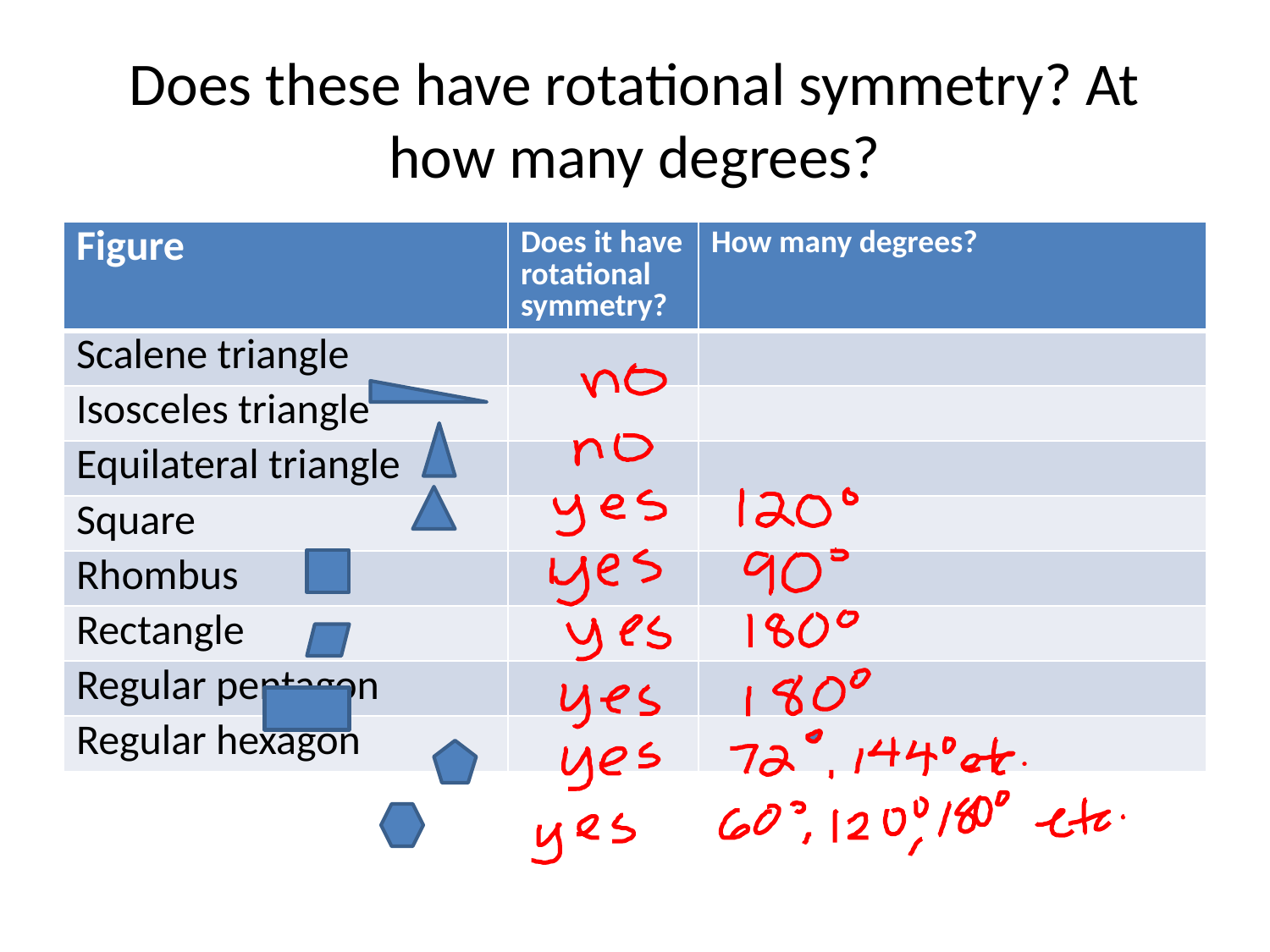

# Does these have rotational symmetry? At how many degrees?
| Figure | Does it have rotational symmetry? | How many degrees? |
| --- | --- | --- |
| Scalene triangle |  |  |
| Isosceles triangle |  |  |
| Equilateral triangle |  |  |
| Square |  |  |
| Rhombus |  |  |
| Rectangle |  |  |
| Regular pentagon |  |  |
| Regular hexagon |  |  |